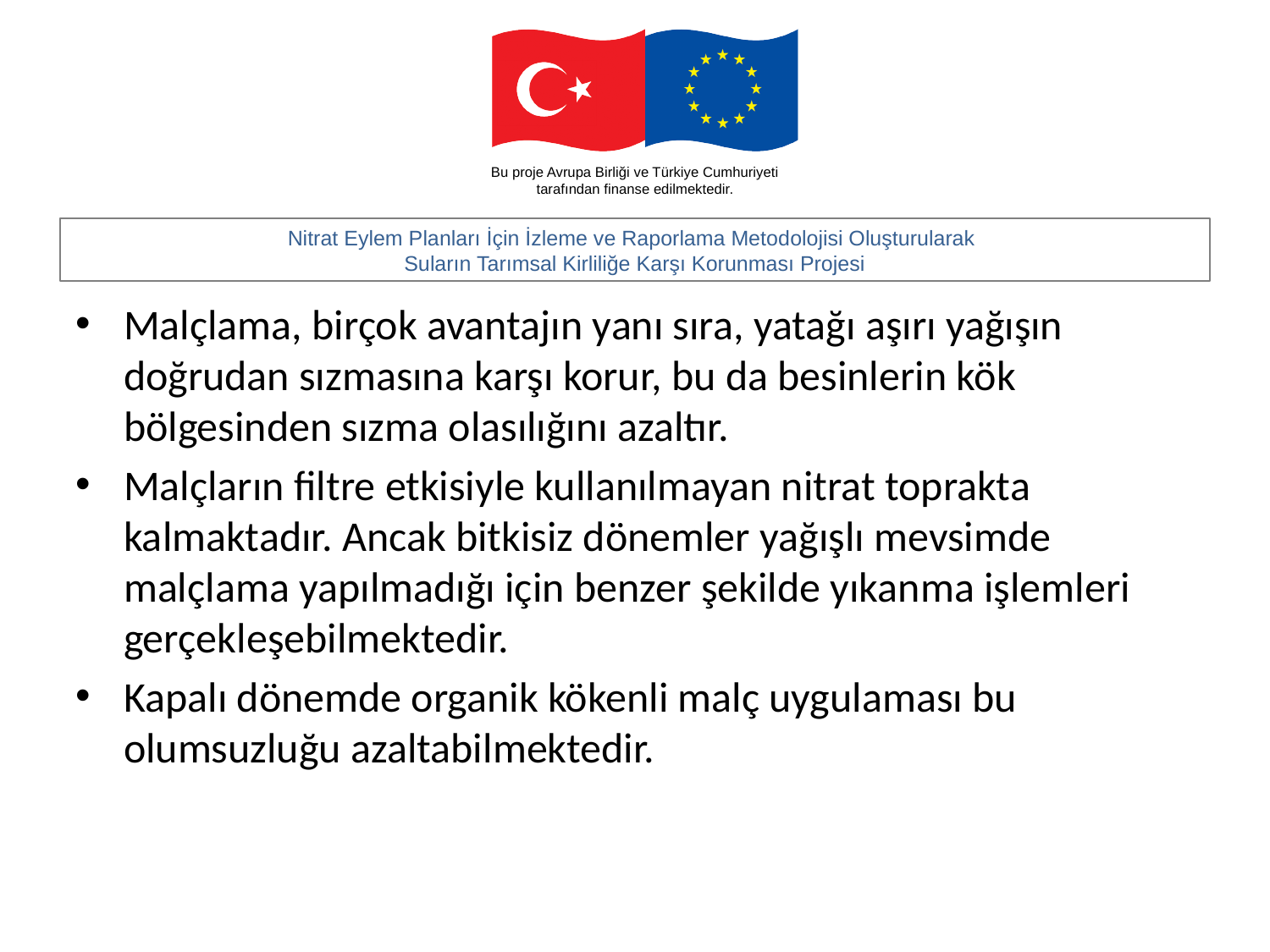

#
Malçlama, birçok avantajın yanı sıra, yatağı aşırı yağışın doğrudan sızmasına karşı korur, bu da besinlerin kök bölgesinden sızma olasılığını azaltır.
Malçların filtre etkisiyle kullanılmayan nitrat toprakta kalmaktadır. Ancak bitkisiz dönemler yağışlı mevsimde malçlama yapılmadığı için benzer şekilde yıkanma işlemleri gerçekleşebilmektedir.
Kapalı dönemde organik kökenli malç uygulaması bu olumsuzluğu azaltabilmektedir.